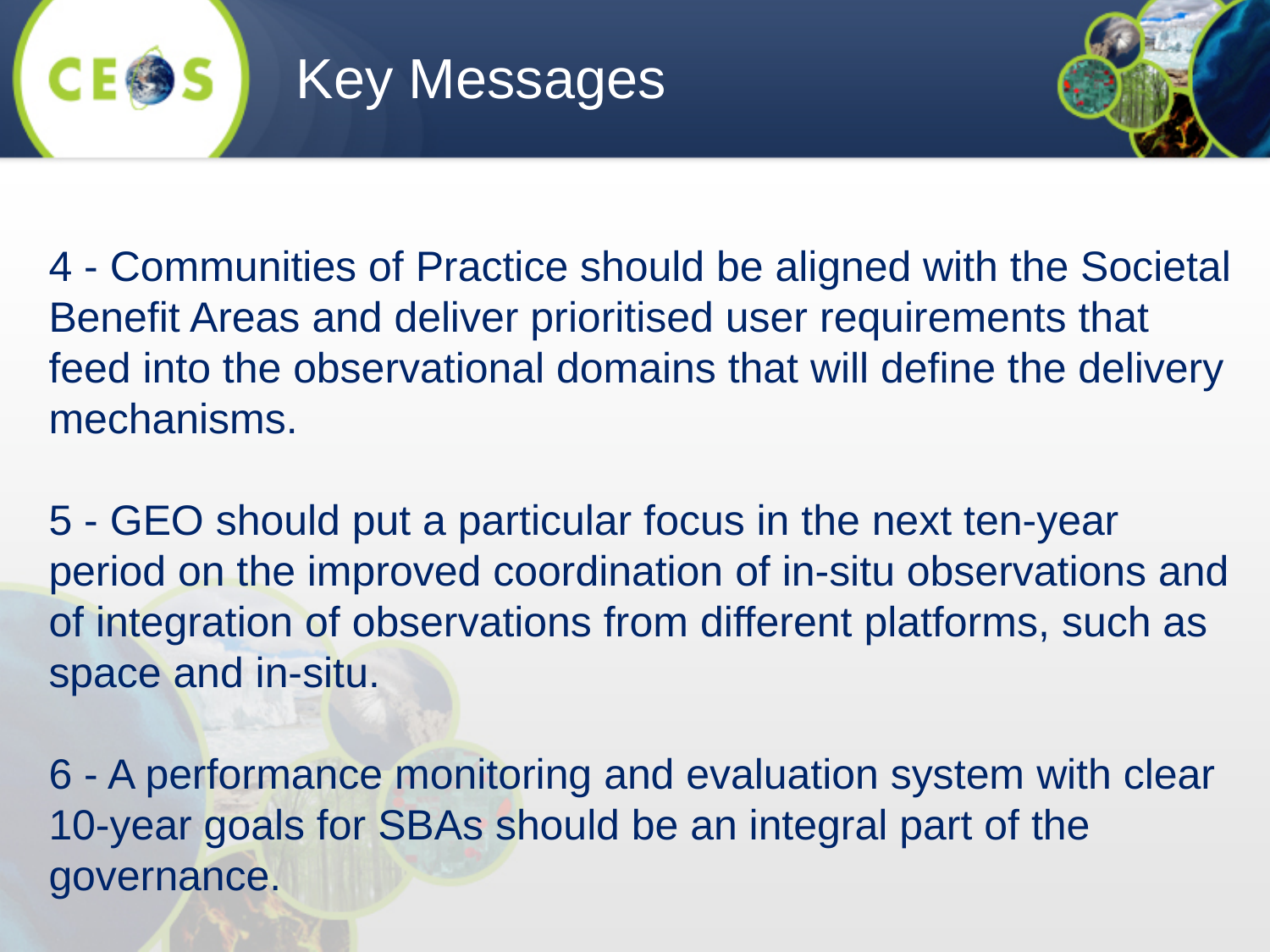

Key Messages
4 - Communities of Practice should be aligned with the Societal Benefit Areas and deliver prioritised user requirements that feed into the observational domains that will define the delivery mechanisms.

5 - GEO should put a particular focus in the next ten-year period on the improved coordination of in-situ observations and of integration of observations from different platforms, such as space and in-situ.

6 - A performance monitoring and evaluation system with clear 10-year goals for SBAs should be an integral part of the governance.